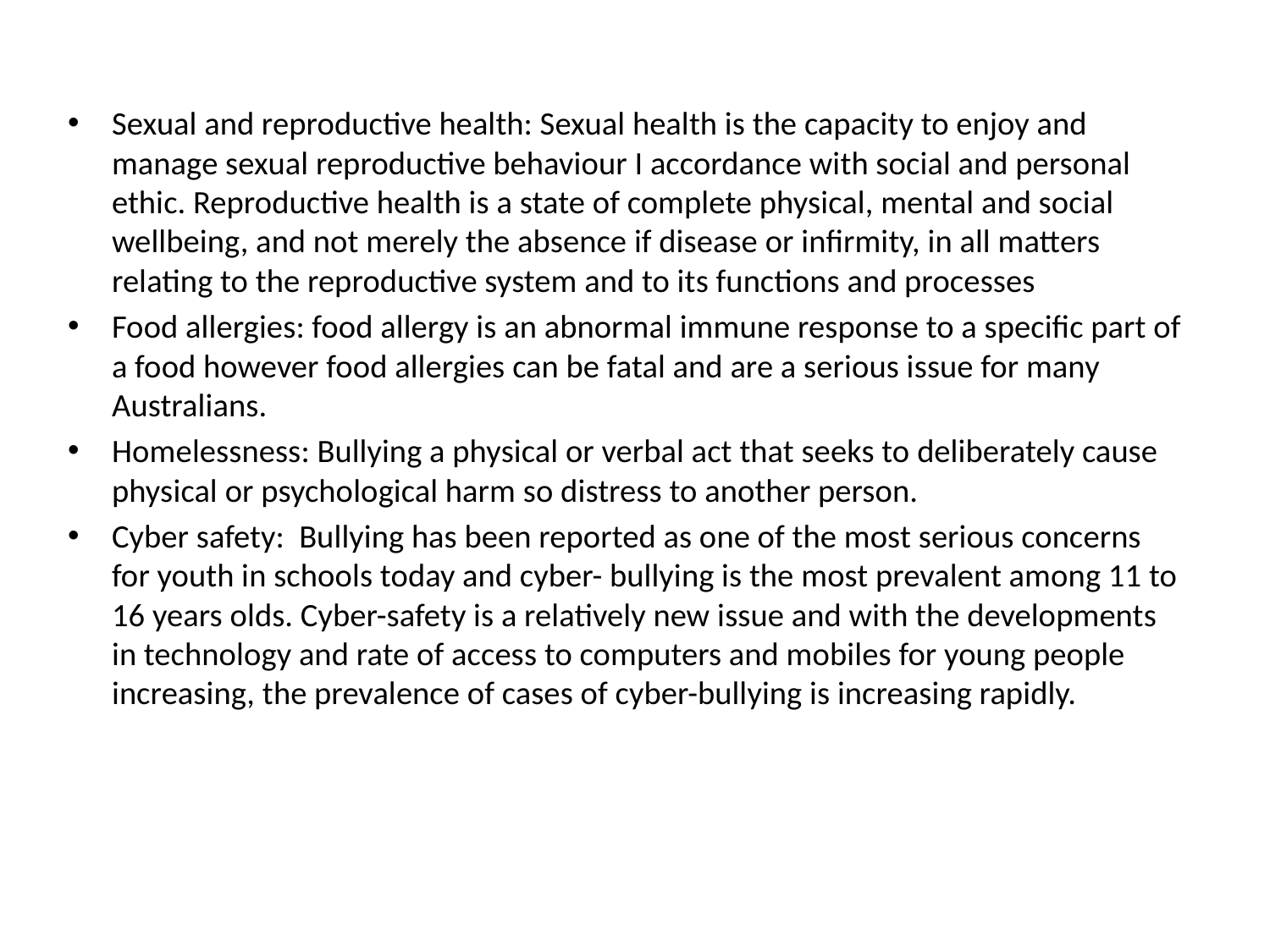

Sexual and reproductive health: Sexual health is the capacity to enjoy and manage sexual reproductive behaviour I accordance with social and personal ethic. Reproductive health is a state of complete physical, mental and social wellbeing, and not merely the absence if disease or infirmity, in all matters relating to the reproductive system and to its functions and processes
Food allergies: food allergy is an abnormal immune response to a specific part of a food however food allergies can be fatal and are a serious issue for many Australians.
Homelessness: Bullying a physical or verbal act that seeks to deliberately cause physical or psychological harm so distress to another person.
Cyber safety:  Bullying has been reported as one of the most serious concerns for youth in schools today and cyber- bullying is the most prevalent among 11 to 16 years olds. Cyber-safety is a relatively new issue and with the developments in technology and rate of access to computers and mobiles for young people increasing, the prevalence of cases of cyber-bullying is increasing rapidly.